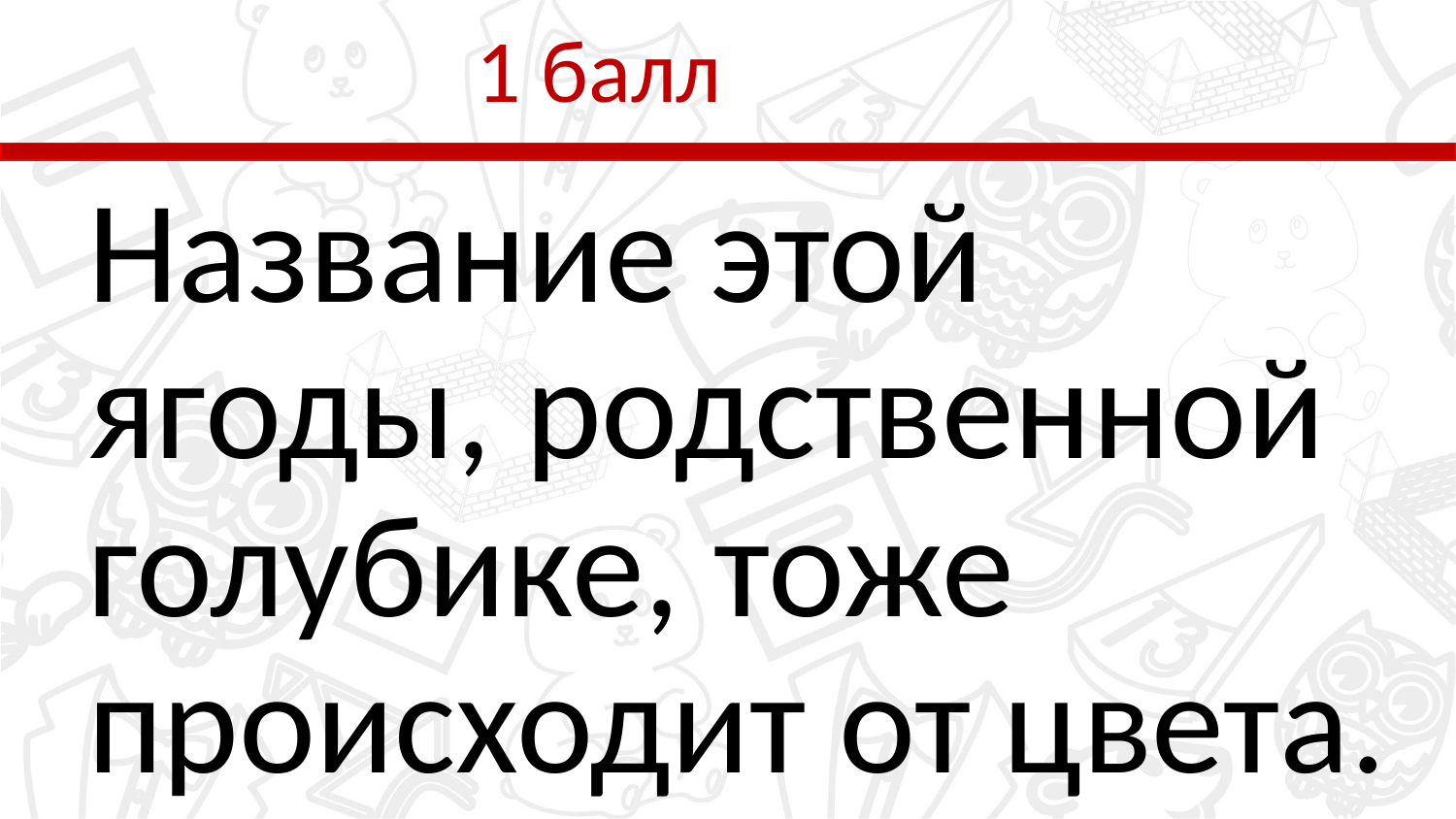

# 1 балл

	Название этой ягоды, родственной голубике, тоже происходит от цвета.